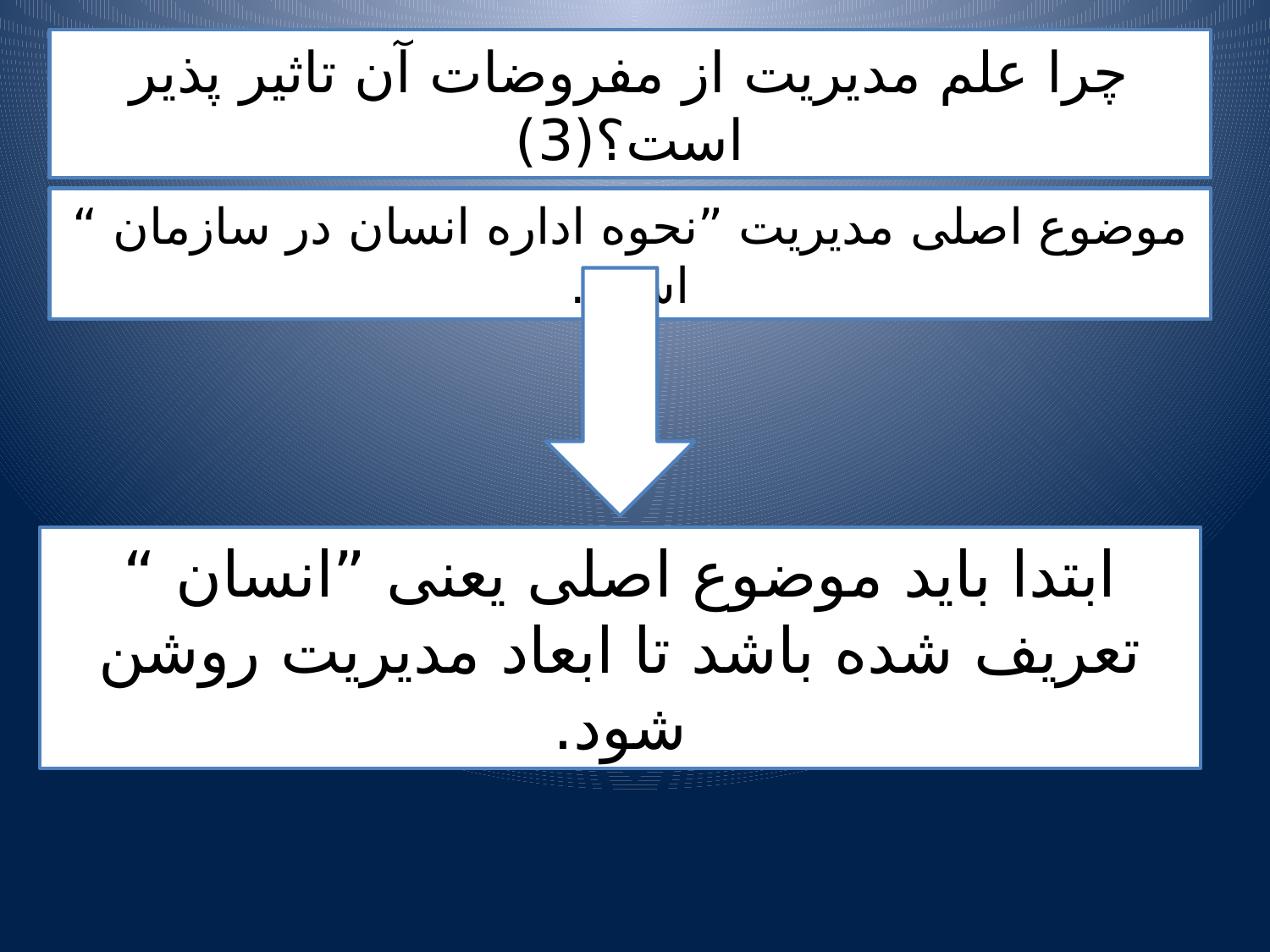

چرا علم مدیریت از مفروضات آن تاثیر پذیر است؟(3)
موضوع اصلی مدیریت ”نحوه اداره انسان در سازمان “ است.

ابتدا باید موضوع اصلی یعنی ”انسان “ تعریف شده باشد تا ابعاد مدیریت روشن شود.